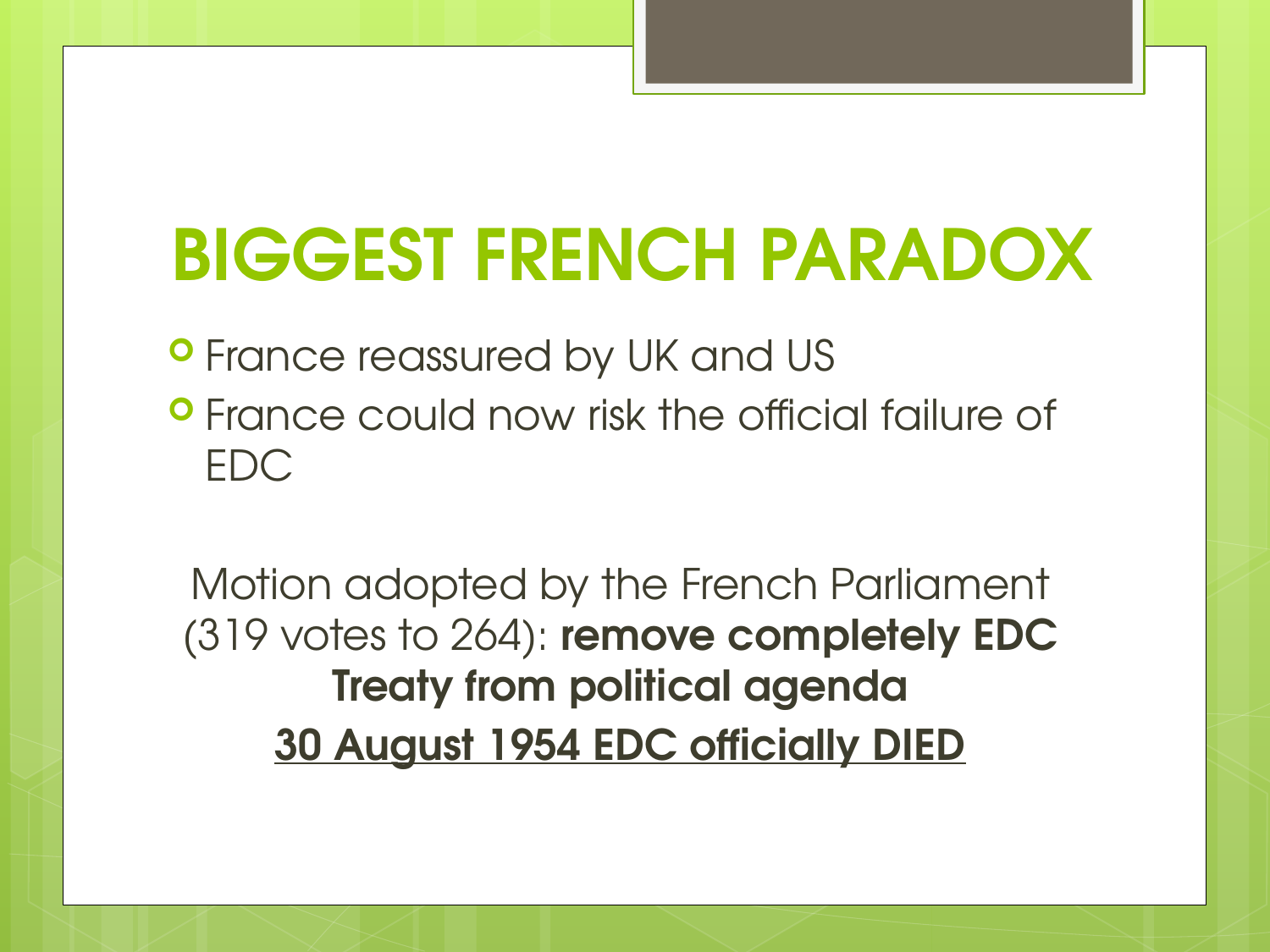

# BIGGEST FRENCH PARADOX
France reassured by UK and US
France could now risk the official failure of EDC

Motion adopted by the French Parliament (319 votes to 264): remove completely EDC Treaty from political agenda
30 August 1954 EDC officially DIED